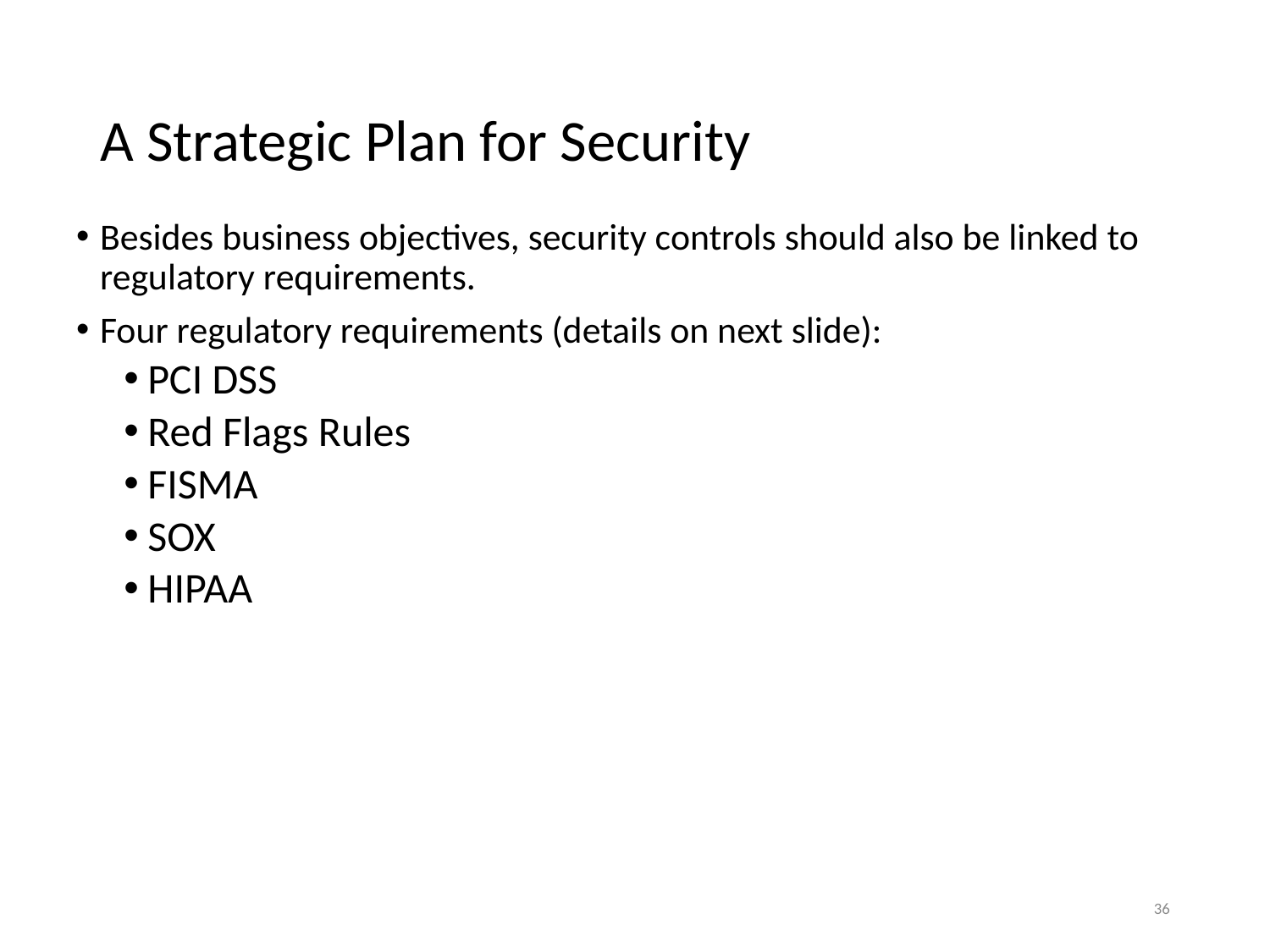

# A Strategic Plan for Security
Besides business objectives, security controls should also be linked to regulatory requirements.
Four regulatory requirements (details on next slide):
PCI DSS
Red Flags Rules
FISMA
SOX
HIPAA
36